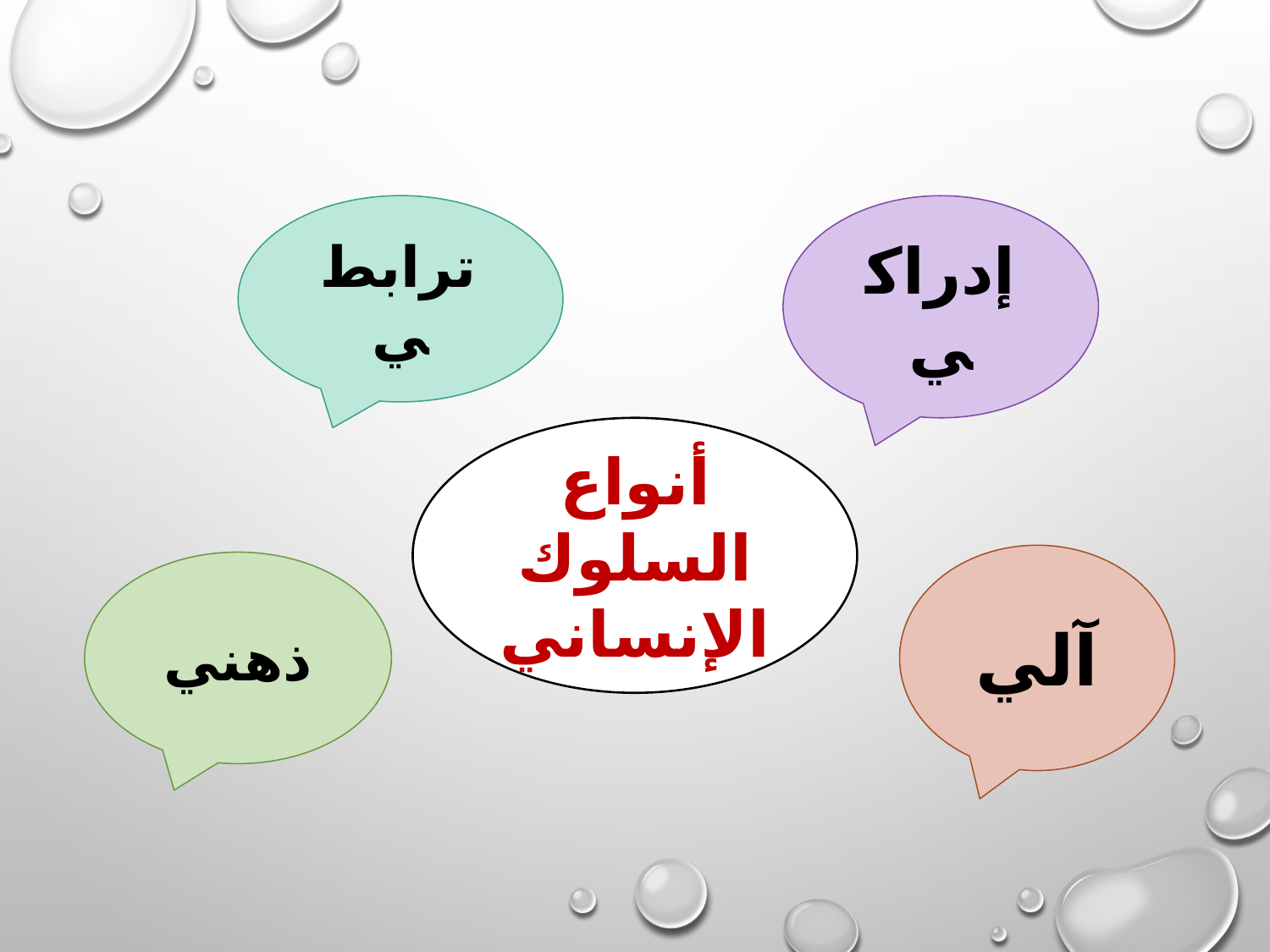

ترابطي
إدراكي
أنواع السلوك الإنساني
آلي
ذهني